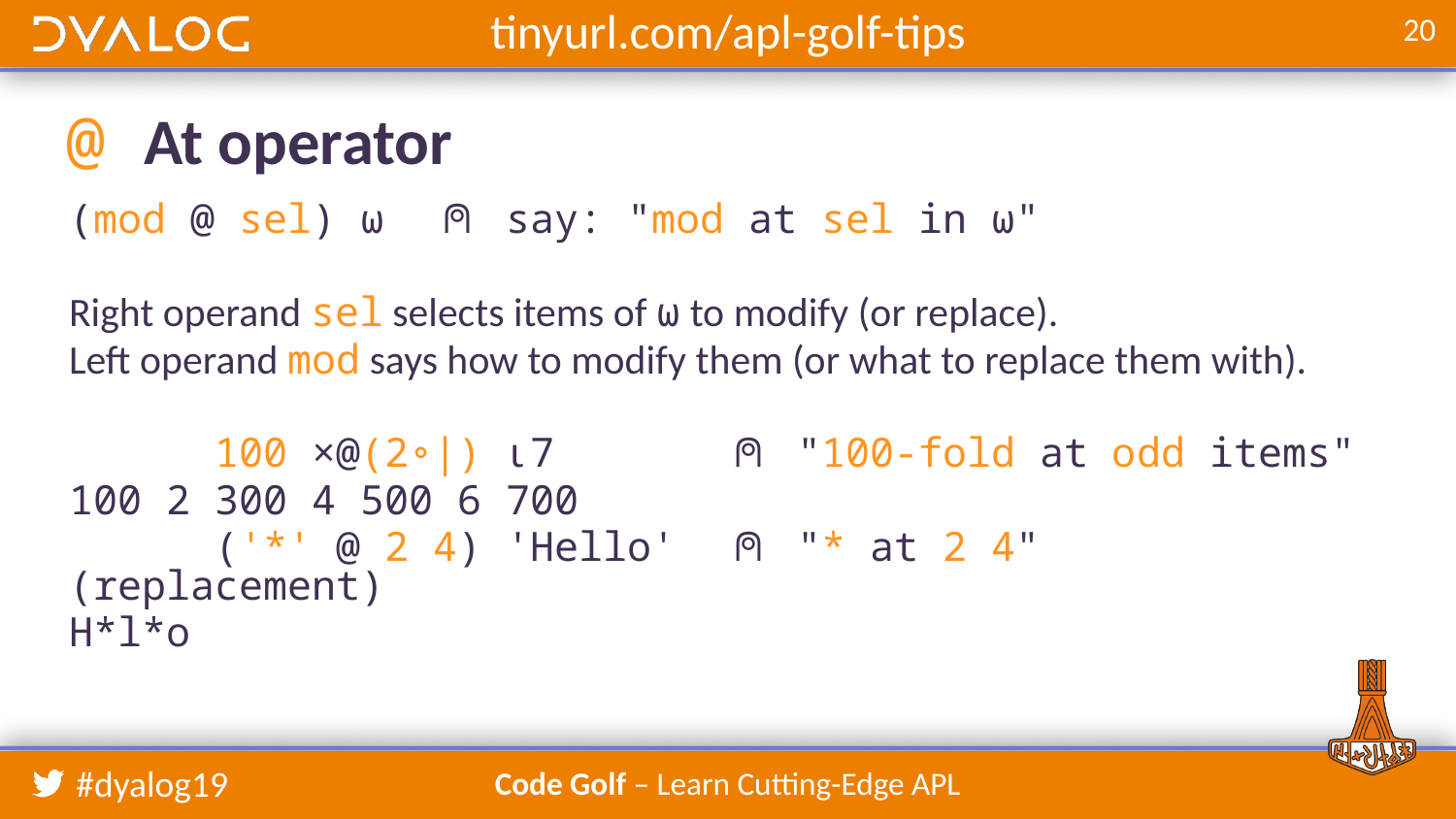

# @ At operator
(mod @ sel) ⍵  ⍝ say: "mod at sel in ⍵"

Right operand sel selects items of ⍵ to modify (or replace).
Left operand mod says how to modify them (or what to replace them with).

      100 ×@(2∘|) ⍳7       ⍝ "100-fold at odd items"
100 2 300 4 500 6 700
      ('*' @ 2 4) 'Hello'  ⍝ "* at 2 4" (replacement)
H*l*o